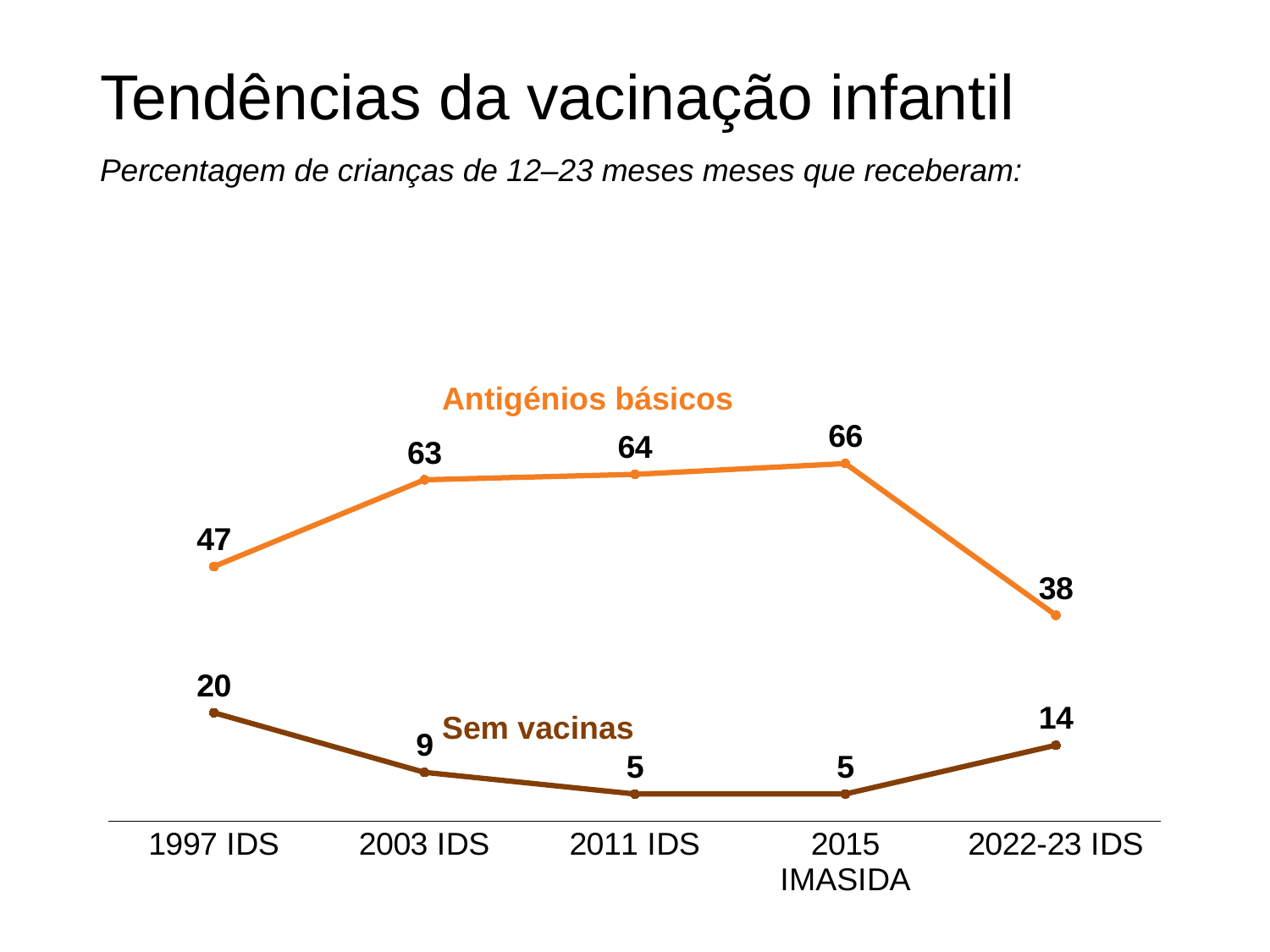

# Tendências da vacinação infantil
Percentagem de crianças de 12–23 meses meses que receberam:

### Chart

| Category | All basic antigens | No vaccinations |
|---|---|---|
| 1997 IDS | 47.0 | 20.0 |
| 2003 IDS | 63.0 | 9.0 |
| 2011 IDS | 64.0 | 5.0 |
| 2015 IMASIDA | 66.0 | 5.0 |
| 2022-23 IDS | 38.0 | 14.0 |
Antigénios básicos
Sem vacinas